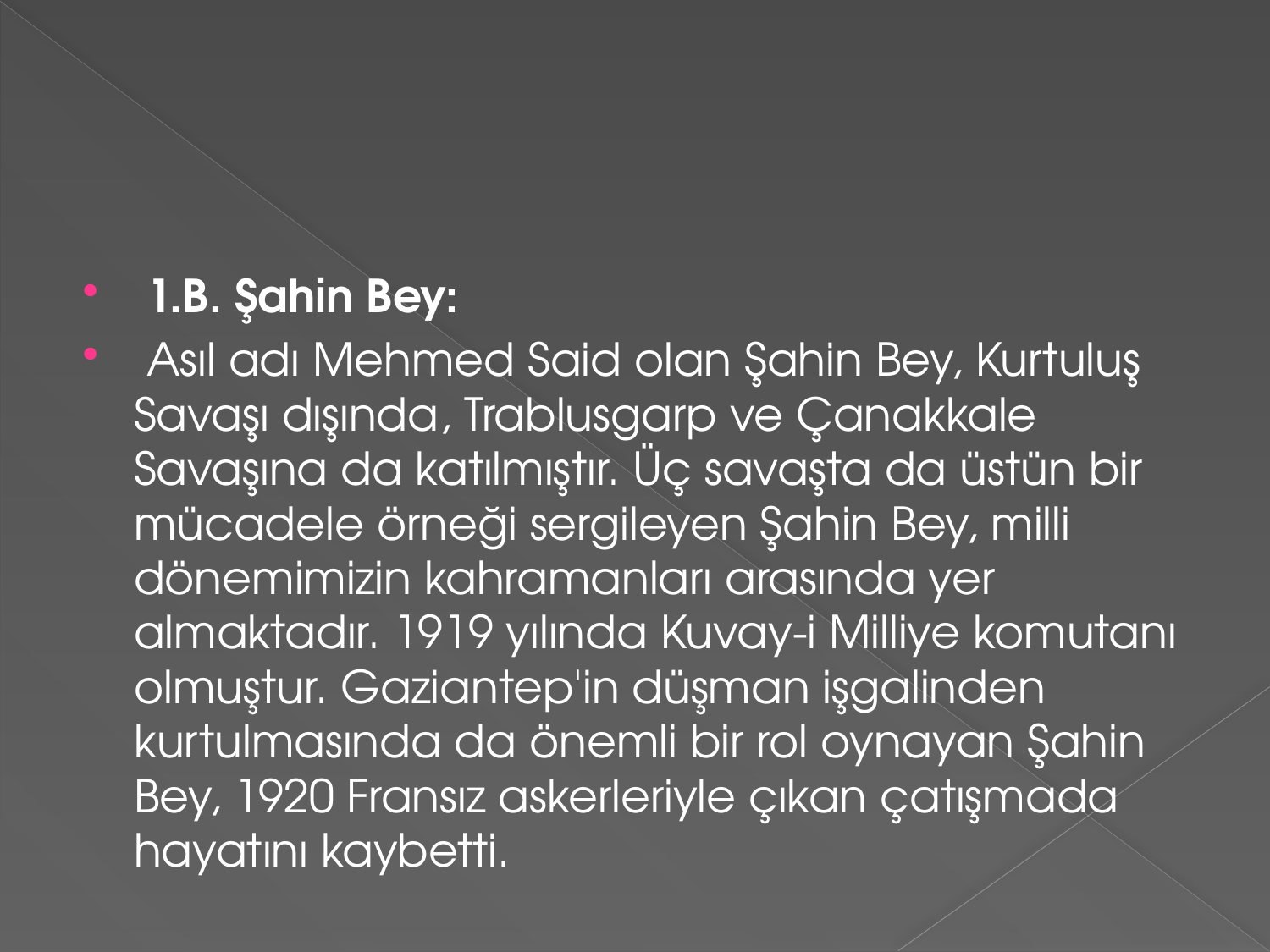

#
 1.B. Şahin Bey:
 Asıl adı Mehmed Said olan Şahin Bey, Kurtuluş Savaşı dışında, Trablusgarp ve Çanakkale Savaşına da katılmıştır. Üç savaşta da üstün bir mücadele örneği sergileyen Şahin Bey, milli dönemimizin kahramanları arasında yer almaktadır. 1919 yılında Kuvay-i Milliye komutanı olmuştur. Gaziantep'in düşman işgalinden kurtulmasında da önemli bir rol oynayan Şahin Bey, 1920 Fransız askerleriyle çıkan çatışmada hayatını kaybetti.